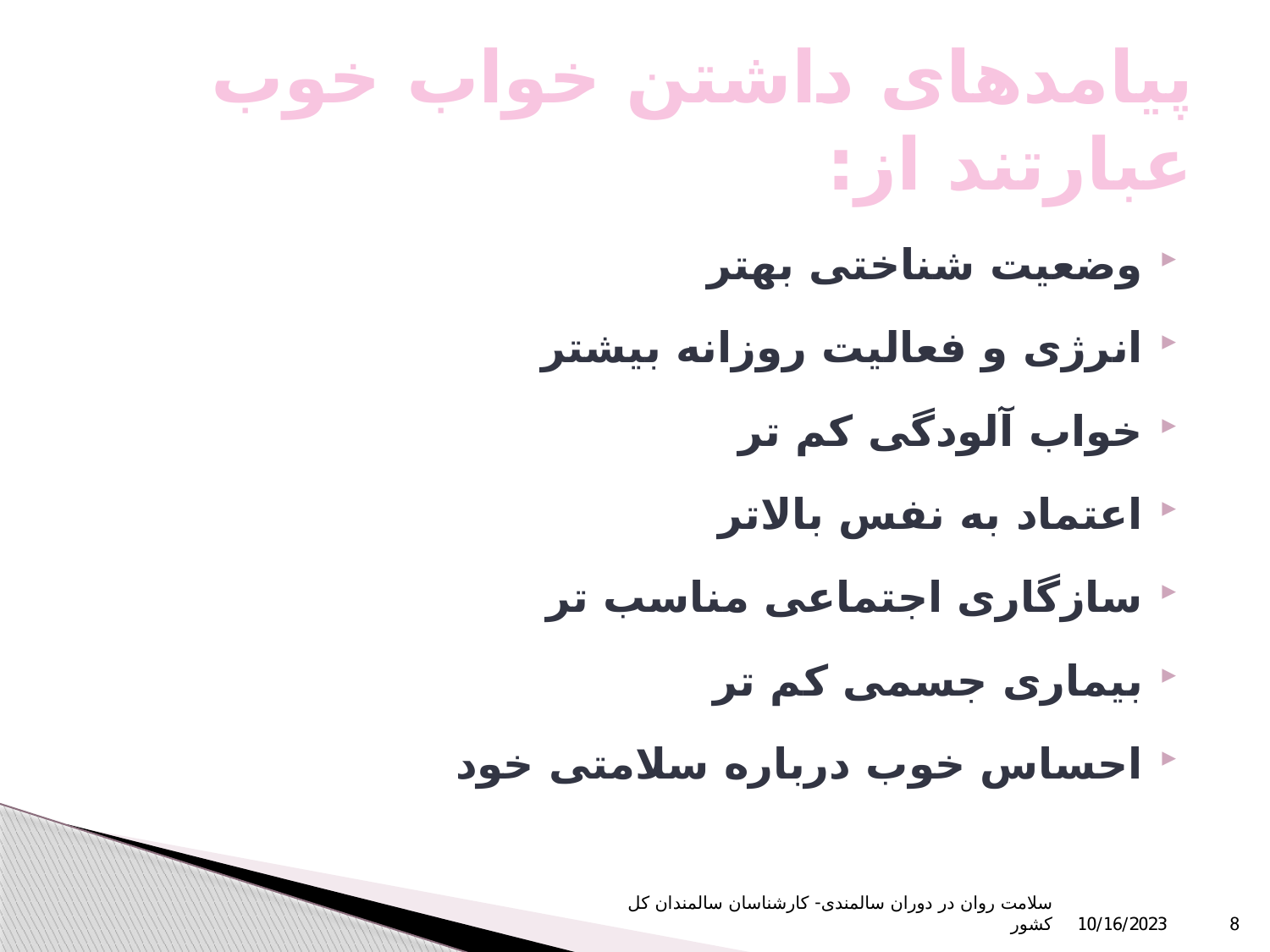

# پیامدهای داشتن خواب خوب عبارتند از:
وضعیت شناختی بهتر
انرژی و فعالیت روزانه بیشتر
خواب آلودگی کم تر
اعتماد به نفس بالاتر
سازگاری اجتماعی مناسب تر
بیماری جسمی کم تر
احساس خوب درباره سلامتی خود
سلامت روان در دوران سالمندی- کارشناسان سالمندان کل کشور
10/16/2023
8